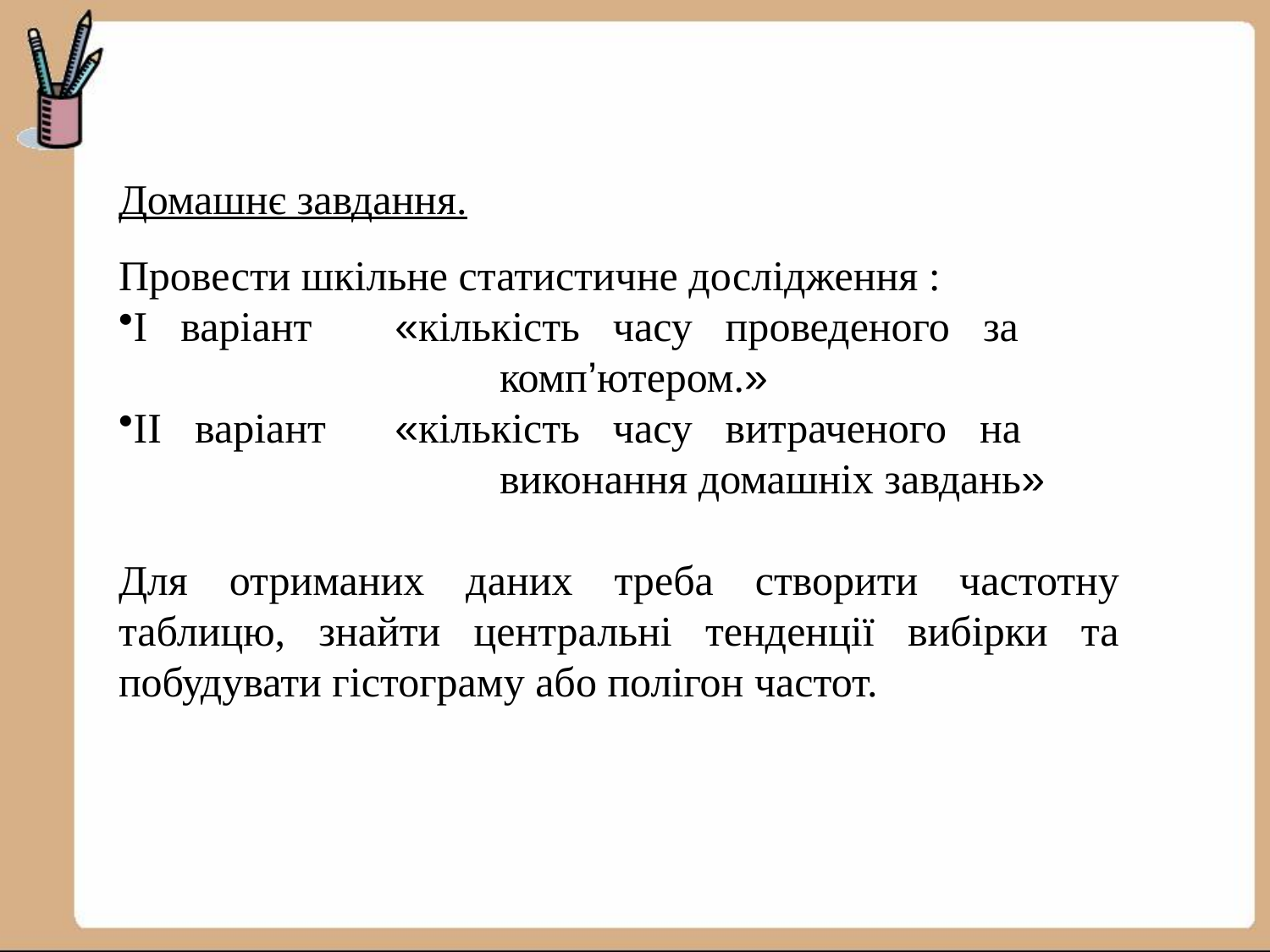

Домашнє завдання.

Провести шкільне статистичне дослідження :
І варіант	«кількість часу проведеного за 					комп’ютером.»
ІІ варіант	«кількість часу витраченого на 					виконання домашніх завдань»

Для отриманих даних треба створити частотну таблицю, знайти центральні тенденції вибірки та побудувати гістограму або полігон частот.